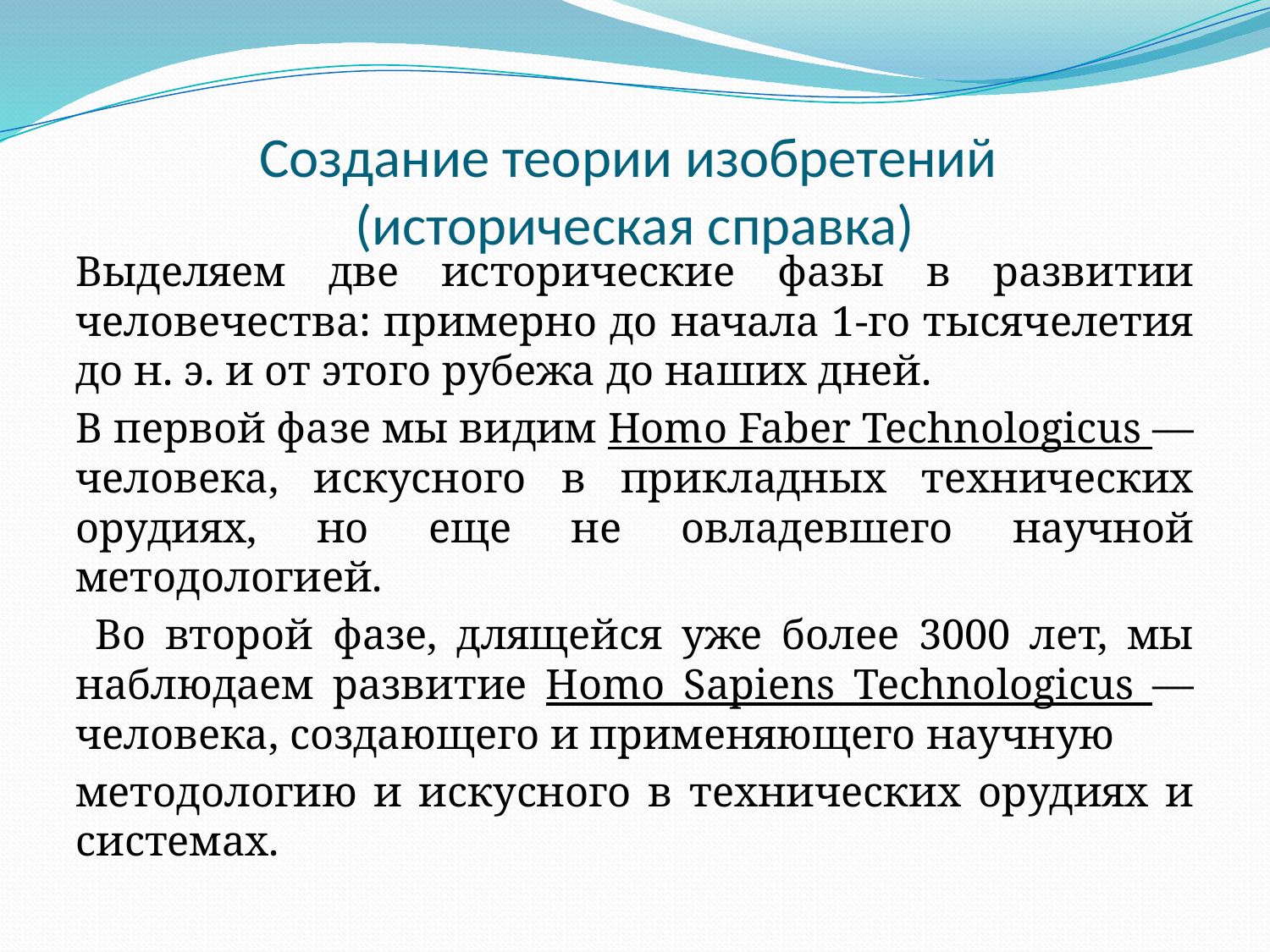

# Создание теории изобретений (историческая справка)
Выделяем две исторические фазы в развитии человечества: примерно до начала 1-го тысячелетия до н. э. и от этого рубежа до наших дней.
В первой фазе мы видим Homo Faber Technologicus — человека, искусного в прикладных технических орудиях, но еще не овладевшего научной методологией.
 Во второй фазе, длящейся уже более 3000 лет, мы наблюдаем развитие Homo Sapiens Technologicus — человека, создающего и применяющего научную
методологию и искусного в технических орудиях и системах.